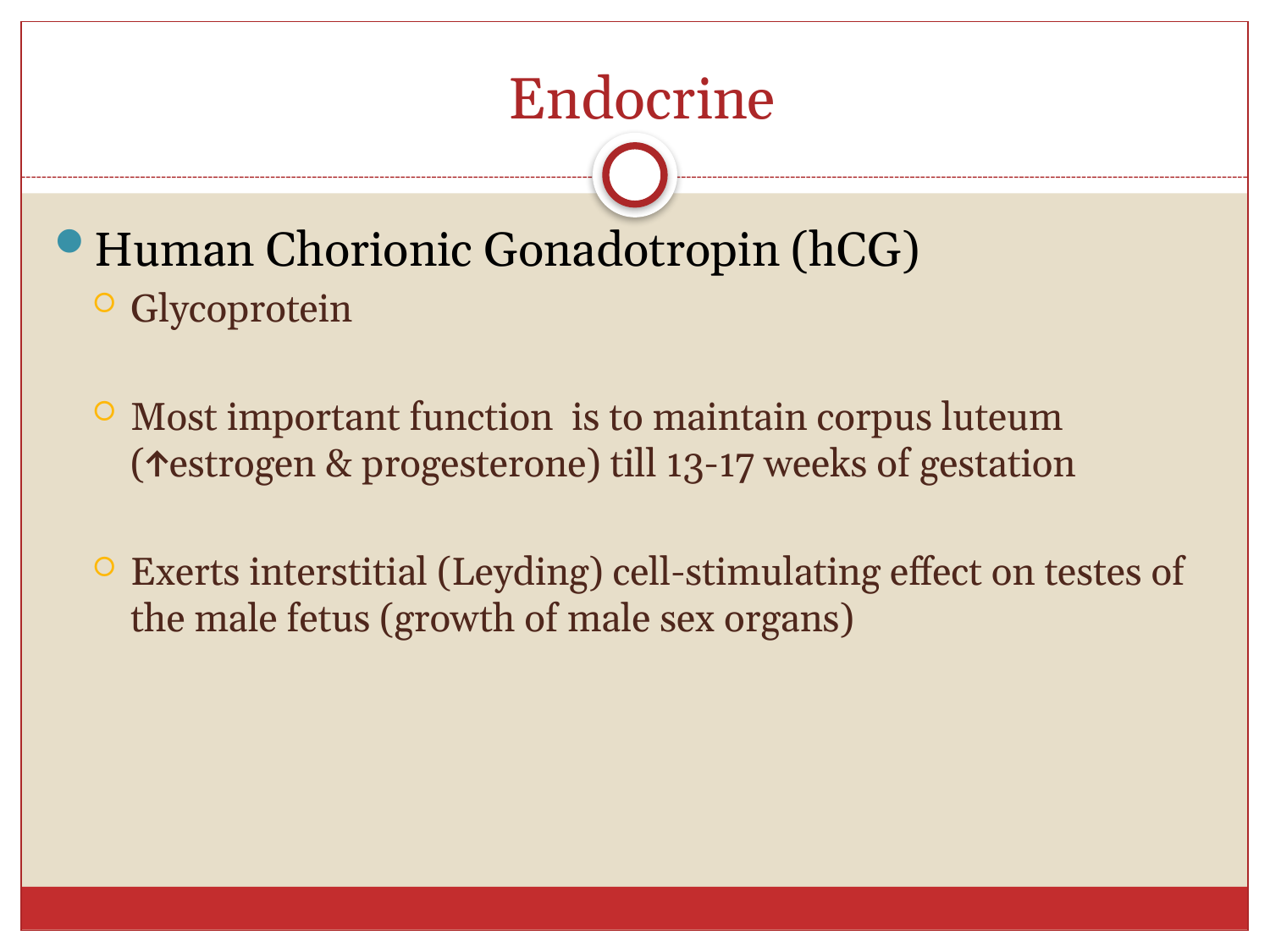

# Endocrine
Human Chorionic Gonadotropin (hCG)
Glycoprotein

Most important function  is to maintain corpus luteum (↑estrogen & progesterone) till 13-17 weeks of gestation

Exerts interstitial (Leyding) cell-stimulating effect on testes of the male fetus (growth of male sex organs)